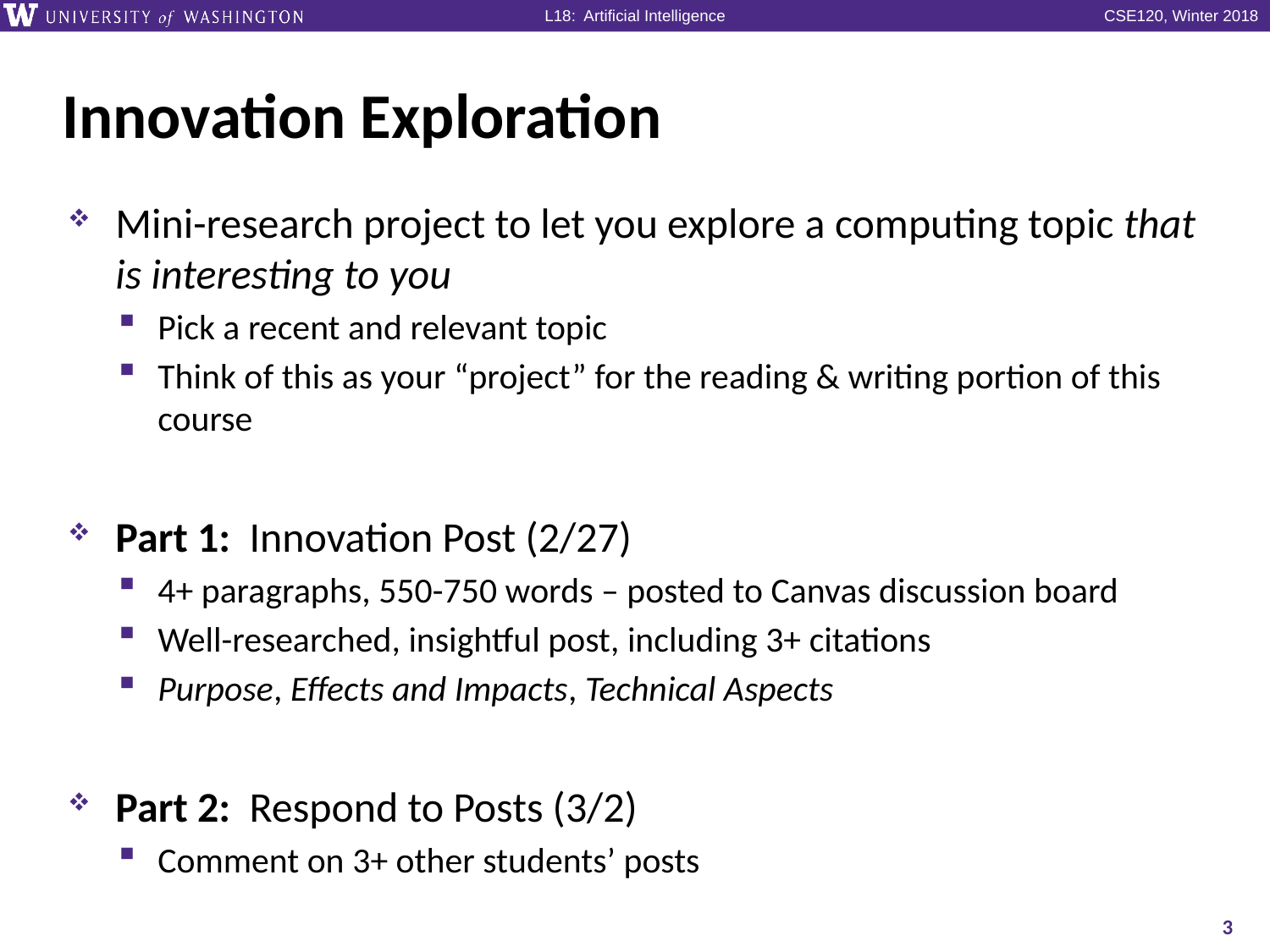

# Innovation Exploration
Mini-research project to let you explore a computing topic that is interesting to you
Pick a recent and relevant topic
Think of this as your “project” for the reading & writing portion of this course

Part 1:  Innovation Post (2/27)
4+ paragraphs, 550-750 words – posted to Canvas discussion board
Well-researched, insightful post, including 3+ citations
Purpose, Effects and Impacts, Technical Aspects

Part 2:  Respond to Posts (3/2)
Comment on 3+ other students’ posts
3